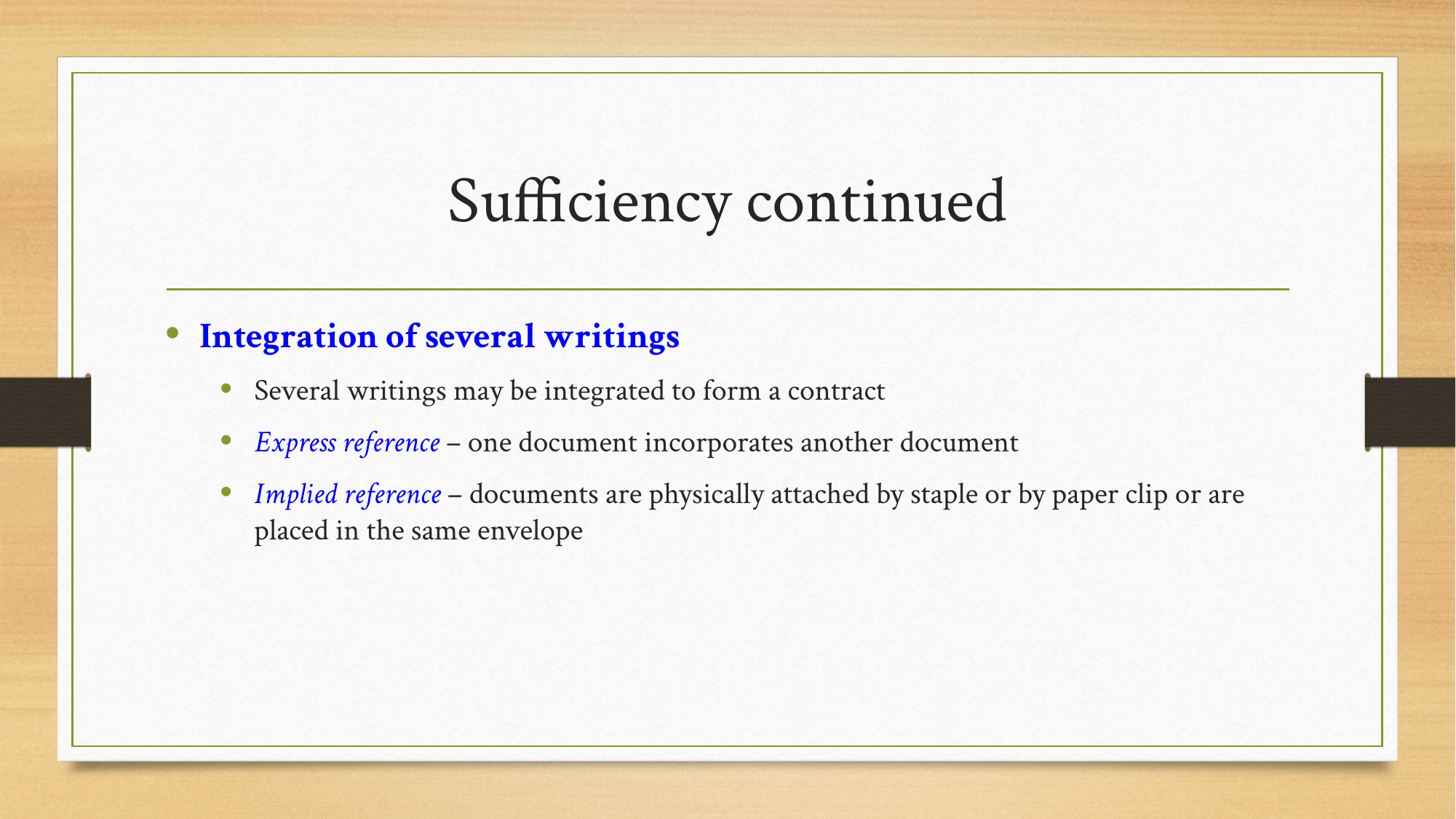

# Sufficiency continued
Integration of several writings
Several writings may be integrated to form a contract
Express reference – one document incorporates another document
Implied reference – documents are physically attached by staple or by paper clip or are placed in the same envelope